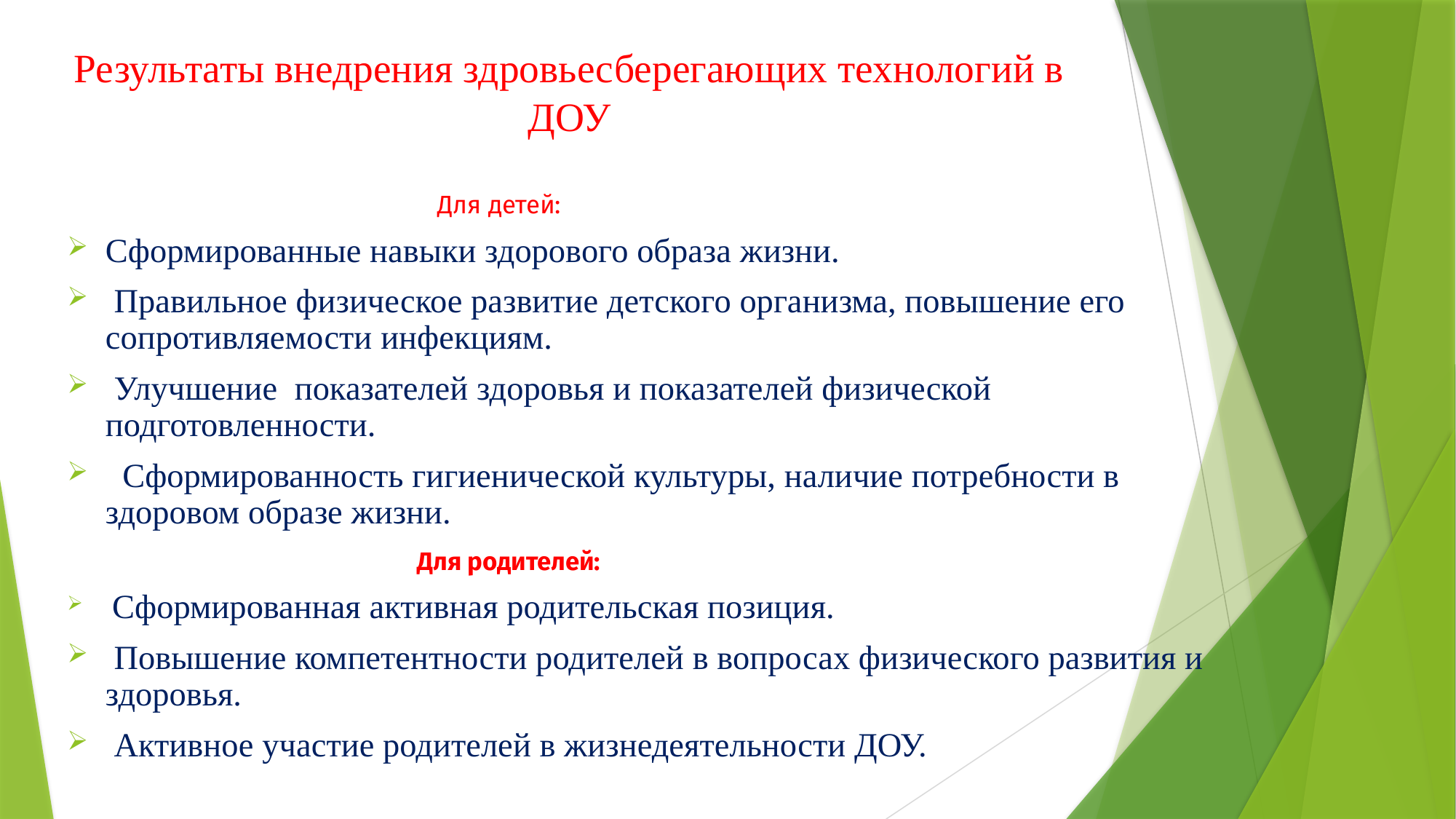

# Результаты внедрения здровьесберегающих технологий в ДОУ
                                                       Для детей:
Сформированные навыки здорового образа жизни.
 Правильное физическое развитие детского организма, повышение его сопротивляемости инфекциям.
 Улучшение  показателей здоровья и показателей физической подготовленности.
  Сформированность гигиенической культуры, наличие потребности в здоровом образе жизни.
                                                    Для родителей:
 Сформированная активная родительская позиция.
 Повышение компетентности родителей в вопросах физического развития и здоровья.
 Активное участие родителей в жизнедеятельности ДОУ.